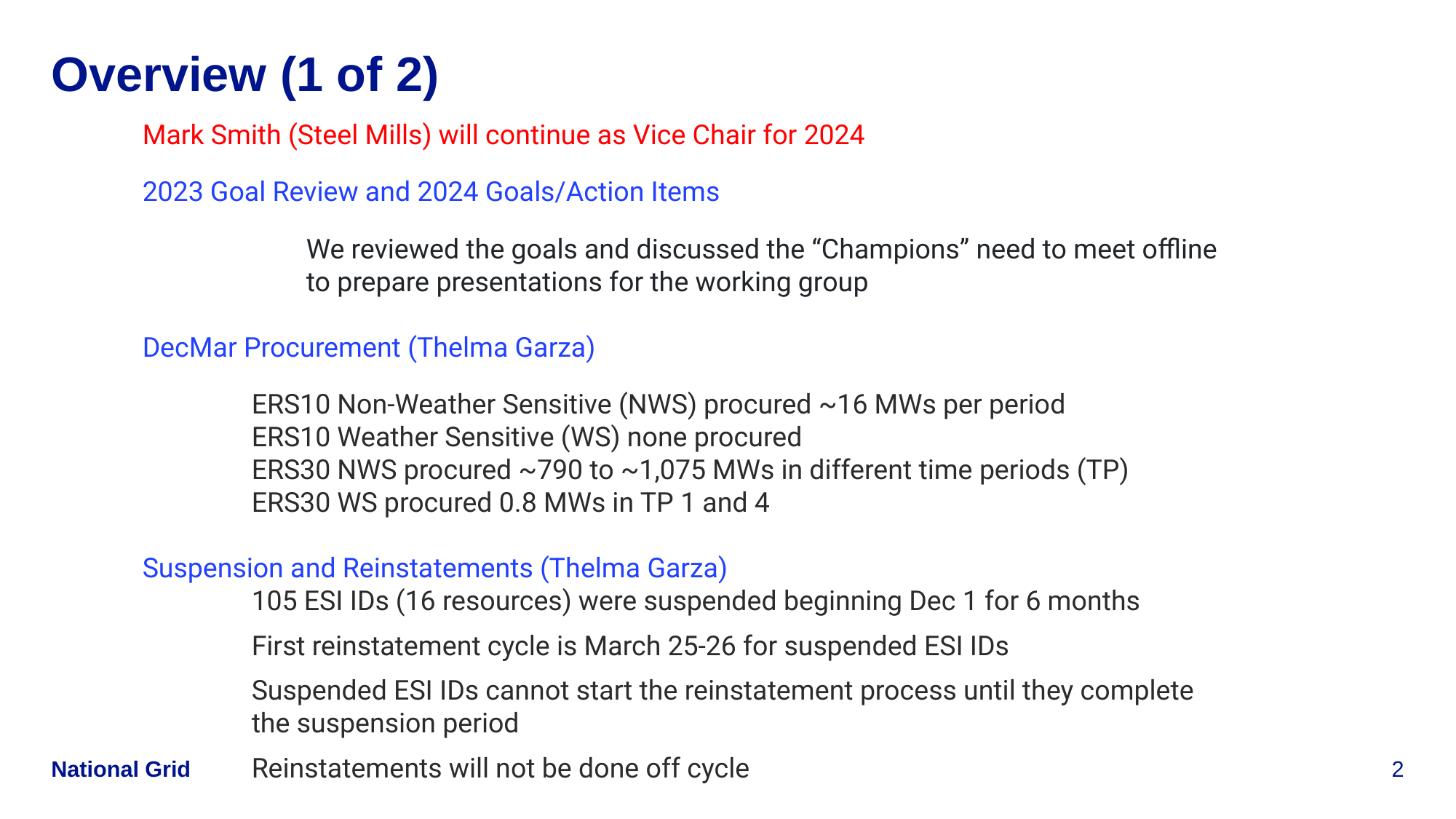

# Overview (1 of 2)
Mark Smith (Steel Mills) will continue as Vice Chair for 2024
2023 Goal Review and 2024 Goals/Action Items
	We reviewed the goals and discussed the “Champions” need to meet offline
	to prepare presentations for the working group

DecMar Procurement (Thelma Garza)
	ERS10 Non-Weather Sensitive (NWS) procured ~16 MWs per period
	ERS10 Weather Sensitive (WS) none procured
	ERS30 NWS procured ~790 to ~1,075 MWs in different time periods (TP)
	ERS30 WS procured 0.8 MWs in TP 1 and 4

Suspension and Reinstatements (Thelma Garza)
	105 ESI IDs (16 resources) were suspended beginning Dec 1 for 6 months
	First reinstatement cycle is March 25-26 for suspended ESI IDs
	Suspended ESI IDs cannot start the reinstatement process until they complete
	the suspension period
	Reinstatements will not be done off cycle